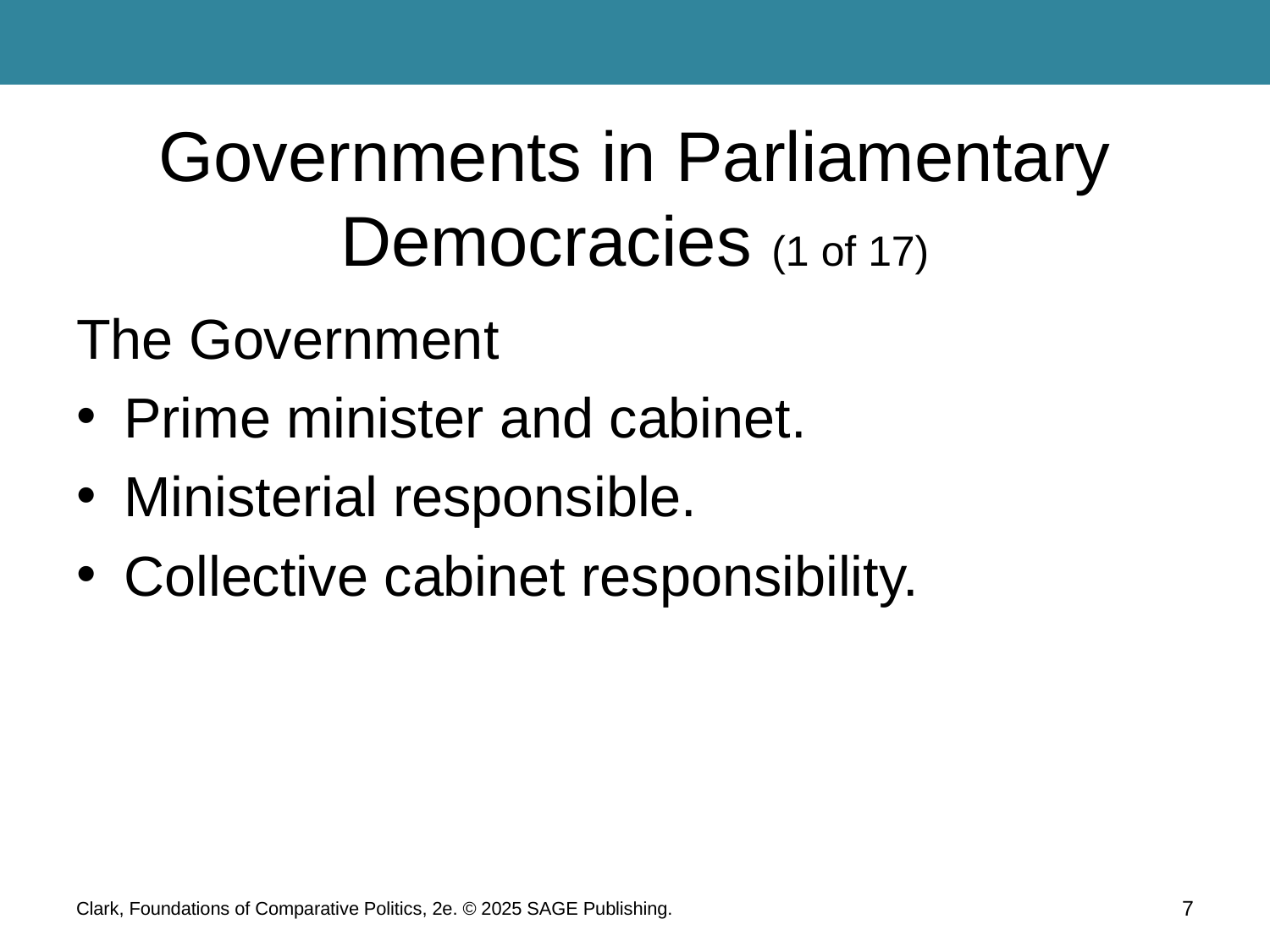

# Governments in Parliamentary Democracies (1 of 17)
The Government
Prime minister and cabinet.
Ministerial responsible.
Collective cabinet responsibility.
Clark, Foundations of Comparative Politics, 2e. © 2025 SAGE Publishing.
7